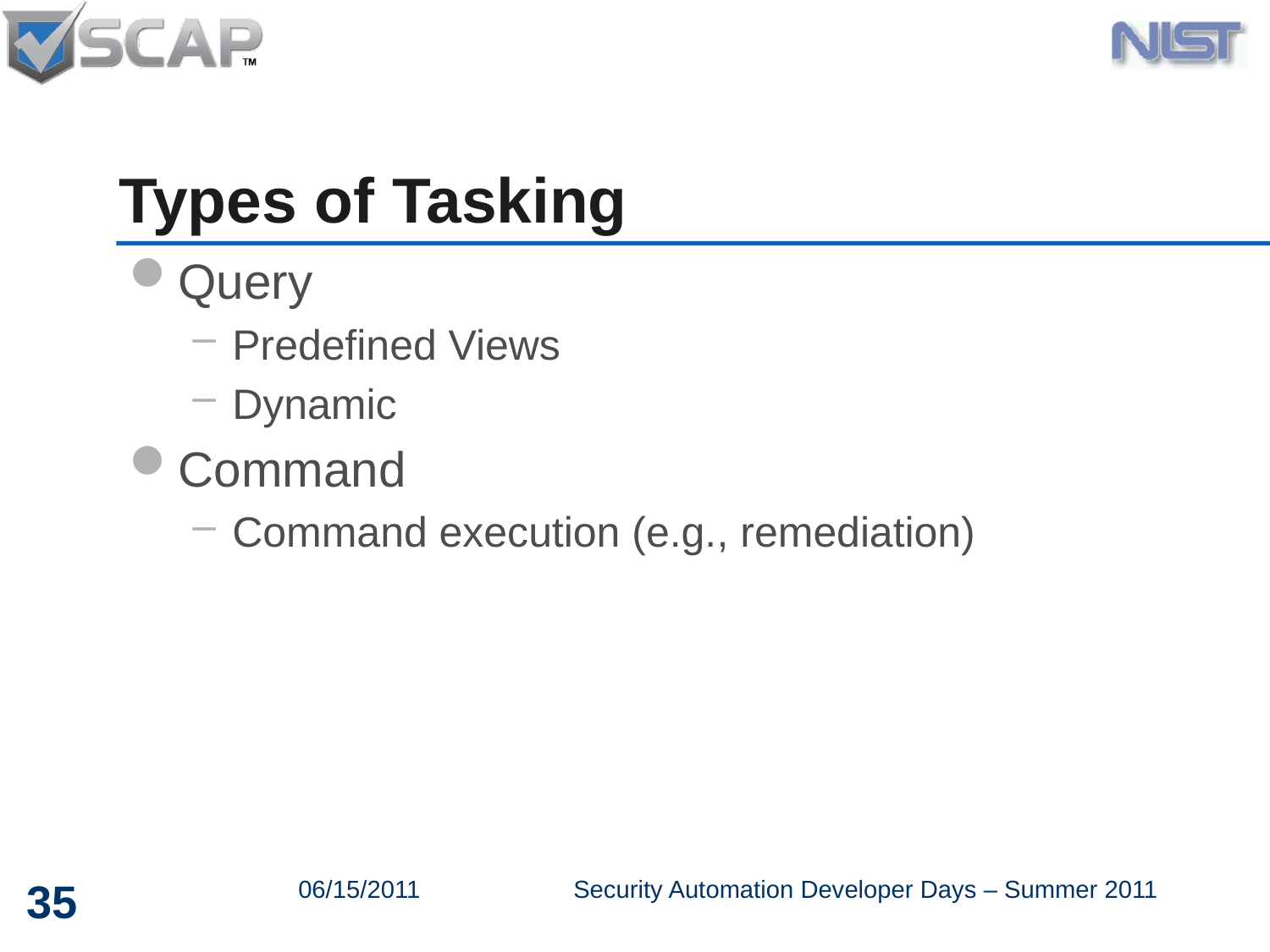

# Types of Tasking
Query
Predefined Views
Dynamic
Command
Command execution (e.g., remediation)
35
06/15/2011
Security Automation Developer Days – Summer 2011